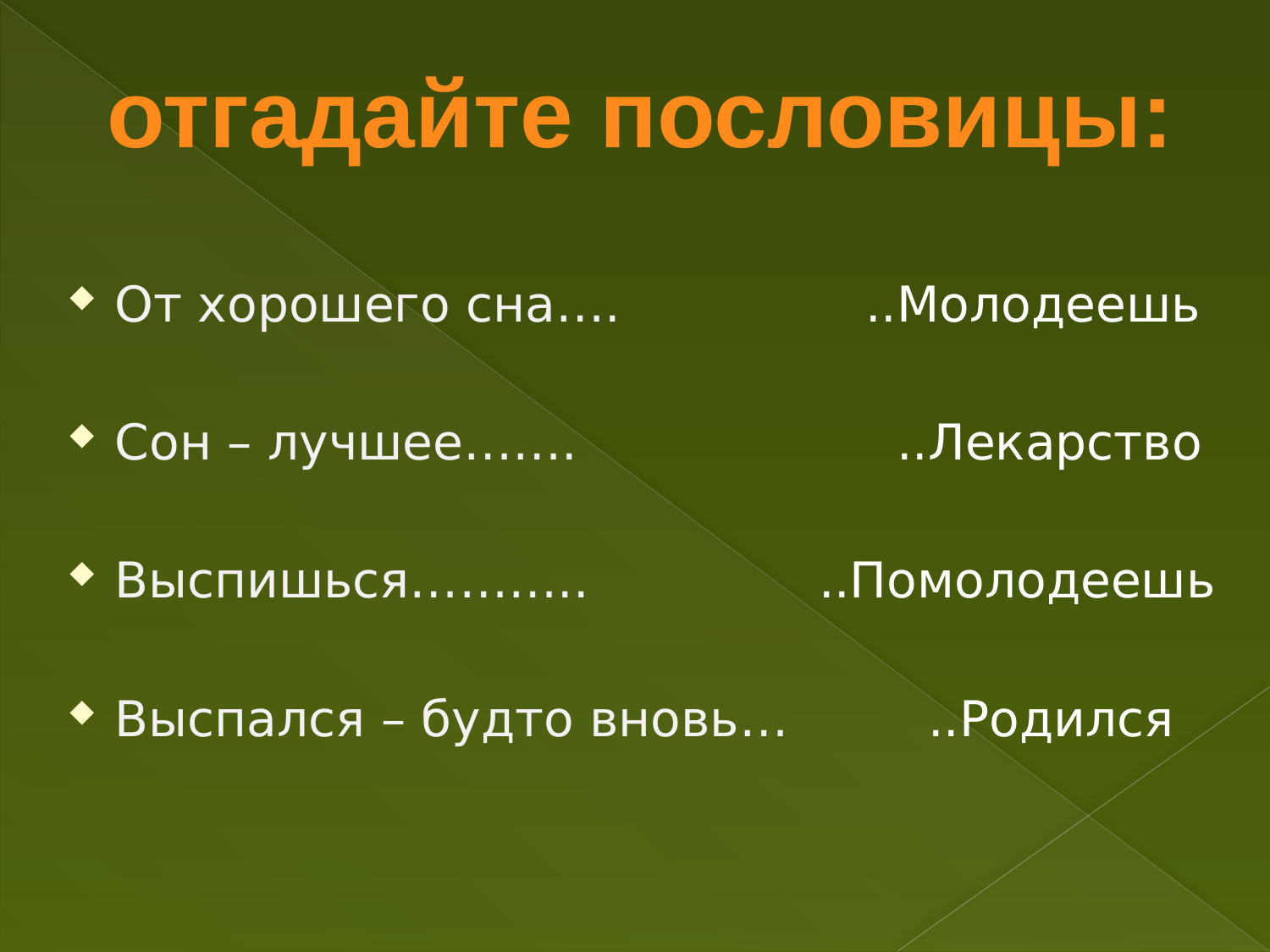

отгадайте пословицы:
От хорошего сна….

Сон – лучшее…….

Выспишься………..

Выспался – будто вновь…

     ..Молодеешь

       ..Лекарство

  ..Помолодеешь

         ..Родился